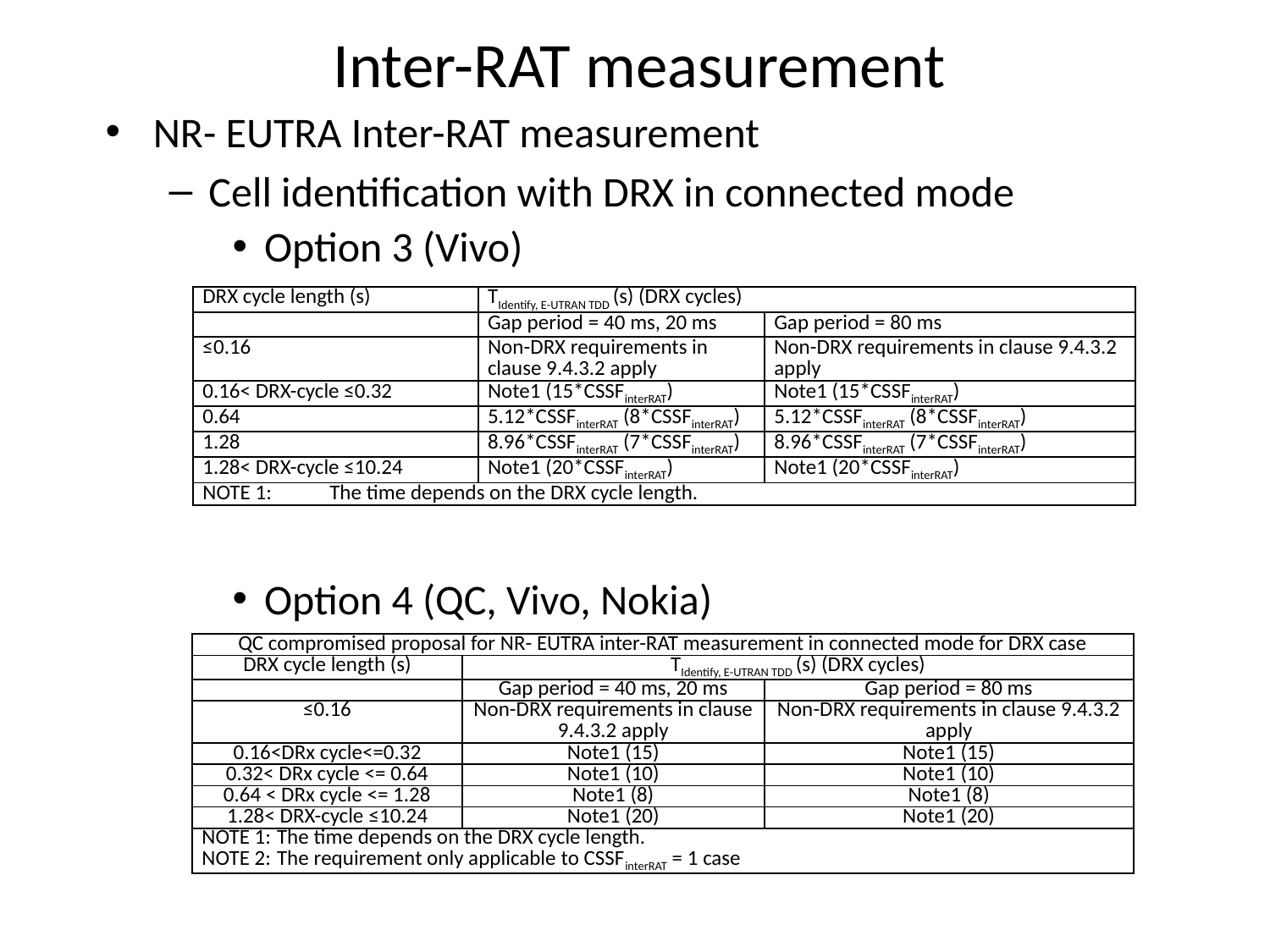

# Inter-RAT measurement
NR- EUTRA Inter-RAT measurement
Cell identification with DRX in connected mode

Option 3 (Vivo)

| DRX cycle length (s) | TIdentify, E-UTRAN TDD (s) (DRX cycles) |  |
| --- | --- | --- |
|  | Gap period = 40 ms, 20 ms | Gap period = 80 ms |
| ≤0.16 | Non-DRX requirements in clause 9.4.3.2 apply | Non-DRX requirements in clause 9.4.3.2 apply |
| 0.16< DRX-cycle ≤0.32 | Note1 (15\*CSSFinterRAT) | Note1 (15\*CSSFinterRAT) |
| 0.64 | 5.12\*CSSFinterRAT (8\*CSSFinterRAT) | 5.12\*CSSFinterRAT (8\*CSSFinterRAT) |
| 1.28 | 8.96\*CSSFinterRAT (7\*CSSFinterRAT) | 8.96\*CSSFinterRAT (7\*CSSFinterRAT) |
| 1.28< DRX-cycle ≤10.24 | Note1 (20\*CSSFinterRAT) | Note1 (20\*CSSFinterRAT) |
| NOTE 1: The time depends on the DRX cycle length. |  |  |
Option 4 (QC, Vivo, Nokia)

| QC compromised proposal for NR- EUTRA inter-RAT measurement in connected mode for DRX case |  |  |
| --- | --- | --- |
| DRX cycle length (s) | TIdentify, E-UTRAN TDD (s) (DRX cycles) |  |
|  | Gap period = 40 ms, 20 ms | Gap period = 80 ms |
| ≤0.16 | Non-DRX requirements in clause 9.4.3.2 apply | Non-DRX requirements in clause 9.4.3.2 apply |
| 0.16<DRx cycle<=0.32 | Note1 (15) | Note1 (15) |
| 0.32< DRx cycle <= 0.64 | Note1 (10) | Note1 (10) |
| 0.64 < DRx cycle <= 1.28 | Note1 (8) | Note1 (8) |
| 1.28< DRX-cycle ≤10.24 | Note1 (20) | Note1 (20) |
| NOTE 1: The time depends on the DRX cycle length. NOTE 2: The requirement only applicable to CSSFinterRAT = 1 case |  |  |